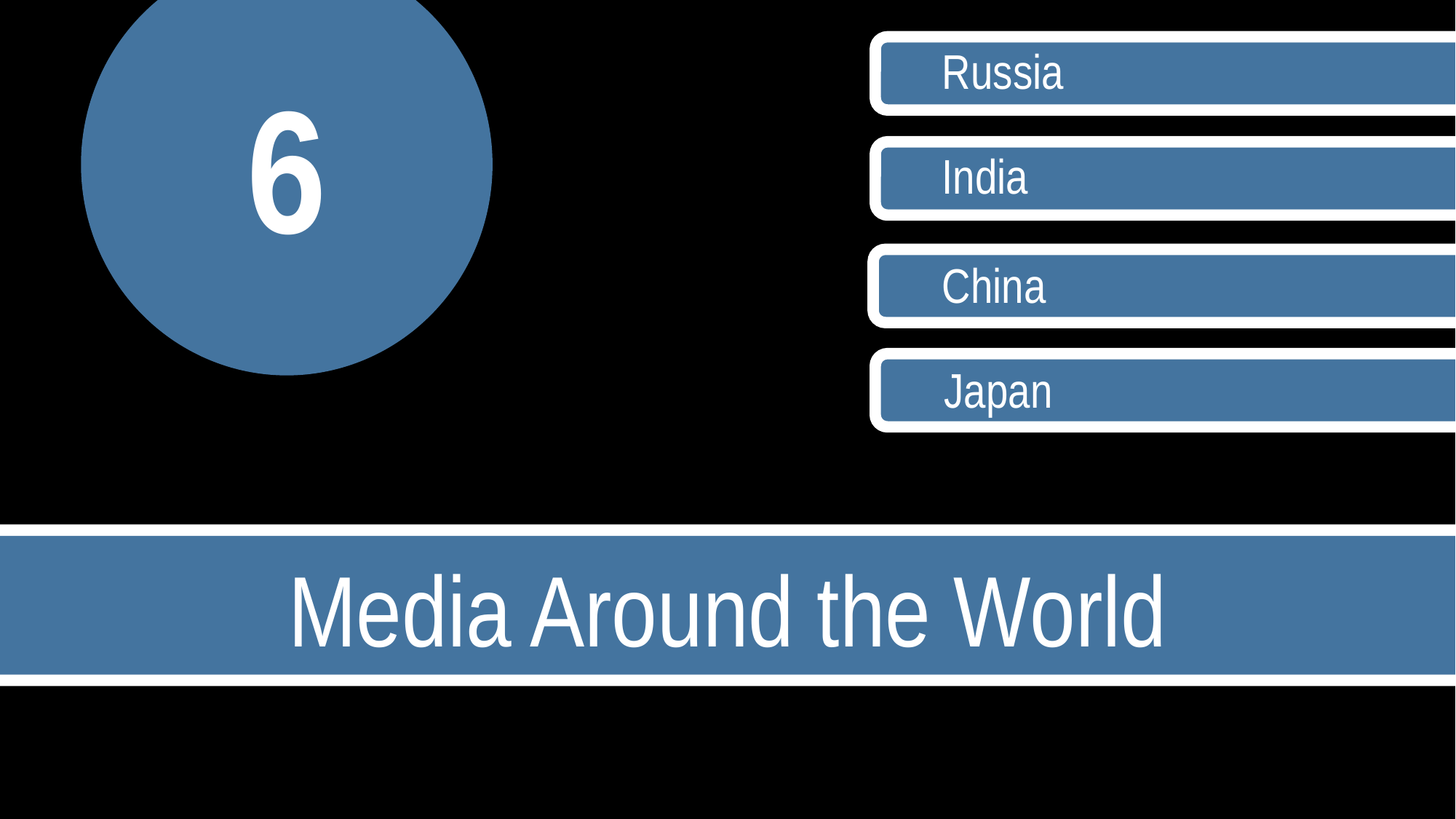

6
Russia

India

China

Japan

Media Around the World